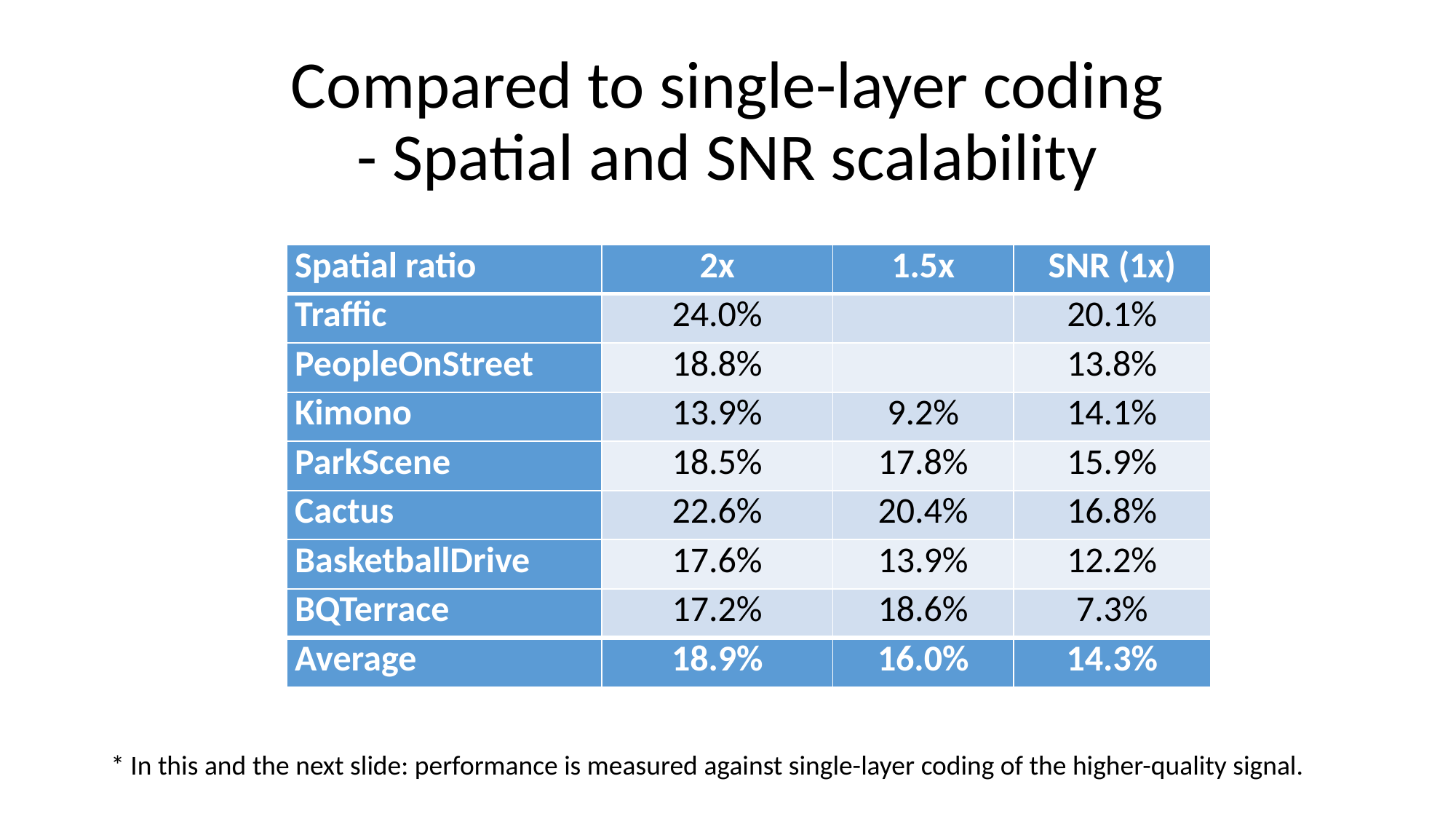

# Compared to single-layer coding - Spatial and SNR scalability
| Spatial ratio | 2x | 1.5x | SNR (1x) |
| --- | --- | --- | --- |
| Traffic | 24.0% |  | 20.1% |
| PeopleOnStreet | 18.8% |  | 13.8% |
| Kimono | 13.9% | 9.2% | 14.1% |
| ParkScene | 18.5% | 17.8% | 15.9% |
| Cactus | 22.6% | 20.4% | 16.8% |
| BasketballDrive | 17.6% | 13.9% | 12.2% |
| BQTerrace | 17.2% | 18.6% | 7.3% |
| Average | 18.9% | 16.0% | 14.3% |
* In this and the next slide: performance is measured against single-layer coding of the higher-quality signal.